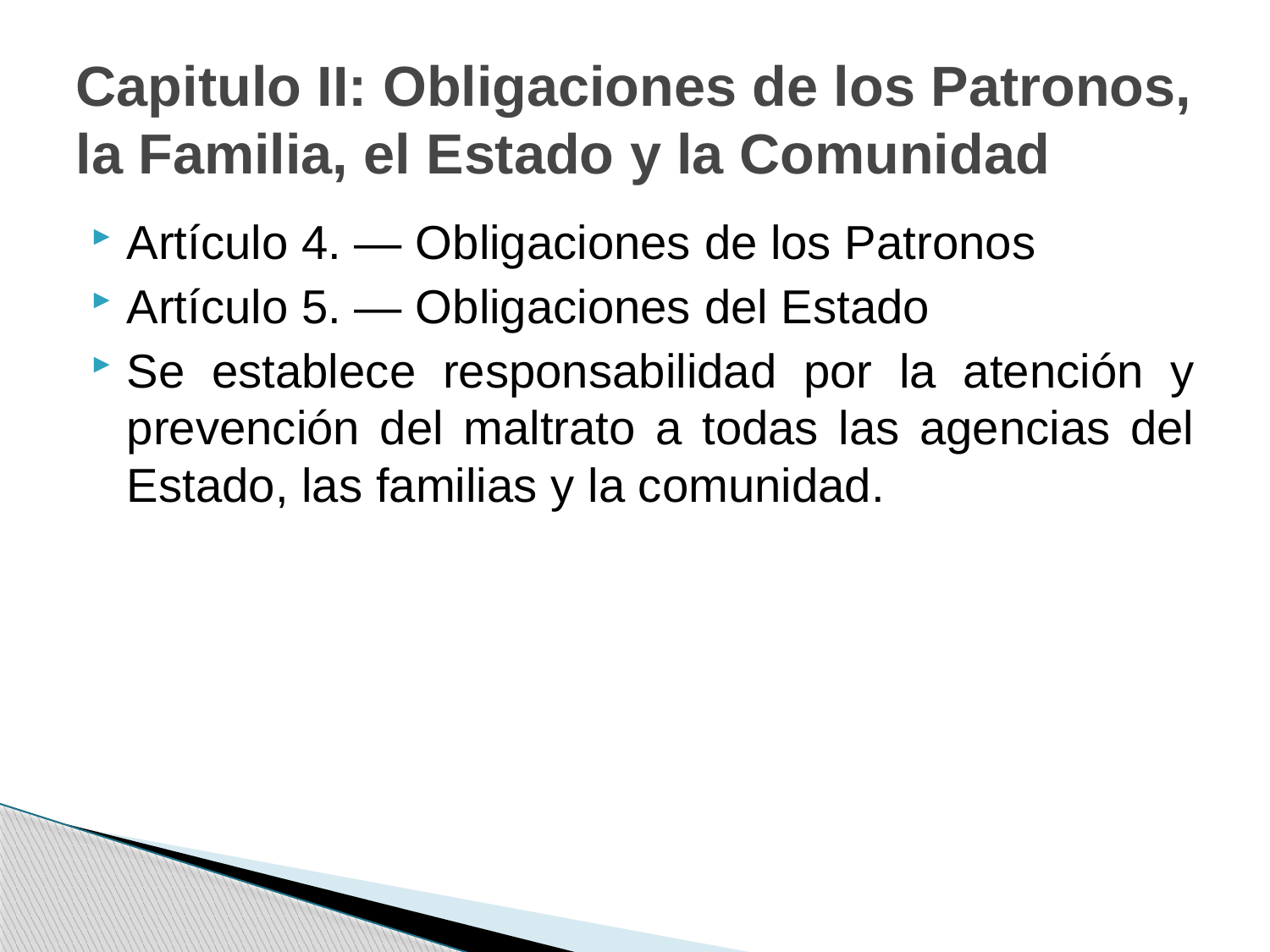

# Capitulo II: Obligaciones de los Patronos, la Familia, el Estado y la Comunidad
Artículo 4. — Obligaciones de los Patronos
Artículo 5. — Obligaciones del Estado
Se establece responsabilidad por la atención y prevención del maltrato a todas las agencias del Estado, las familias y la comunidad.